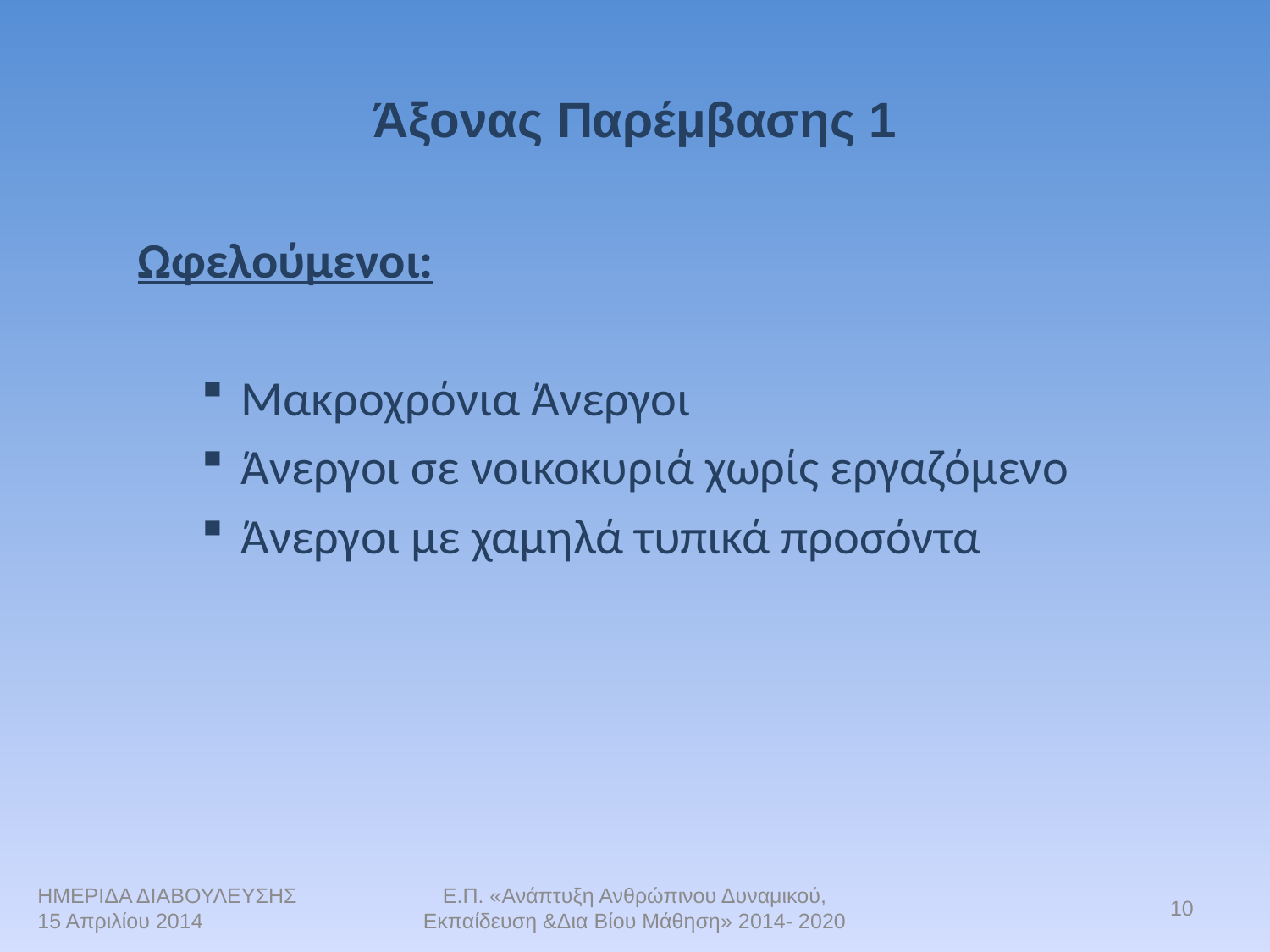

# Άξονας Παρέμβασης 1
Ωφελούμενοι:

Μακροχρόνια Άνεργοι
Άνεργοι σε νοικοκυριά χωρίς εργαζόμενο
Άνεργοι με χαμηλά τυπικά προσόντα

ΗΜΕΡΙΔΑ ΔΙΑΒΟΥΛΕΥΣΗΣ
15 Απριλίου 2014
Ε.Π. «Ανάπτυξη Ανθρώπινου Δυναμικού, Εκπαίδευση &Δια Βίου Μάθηση» 2014- 2020
10